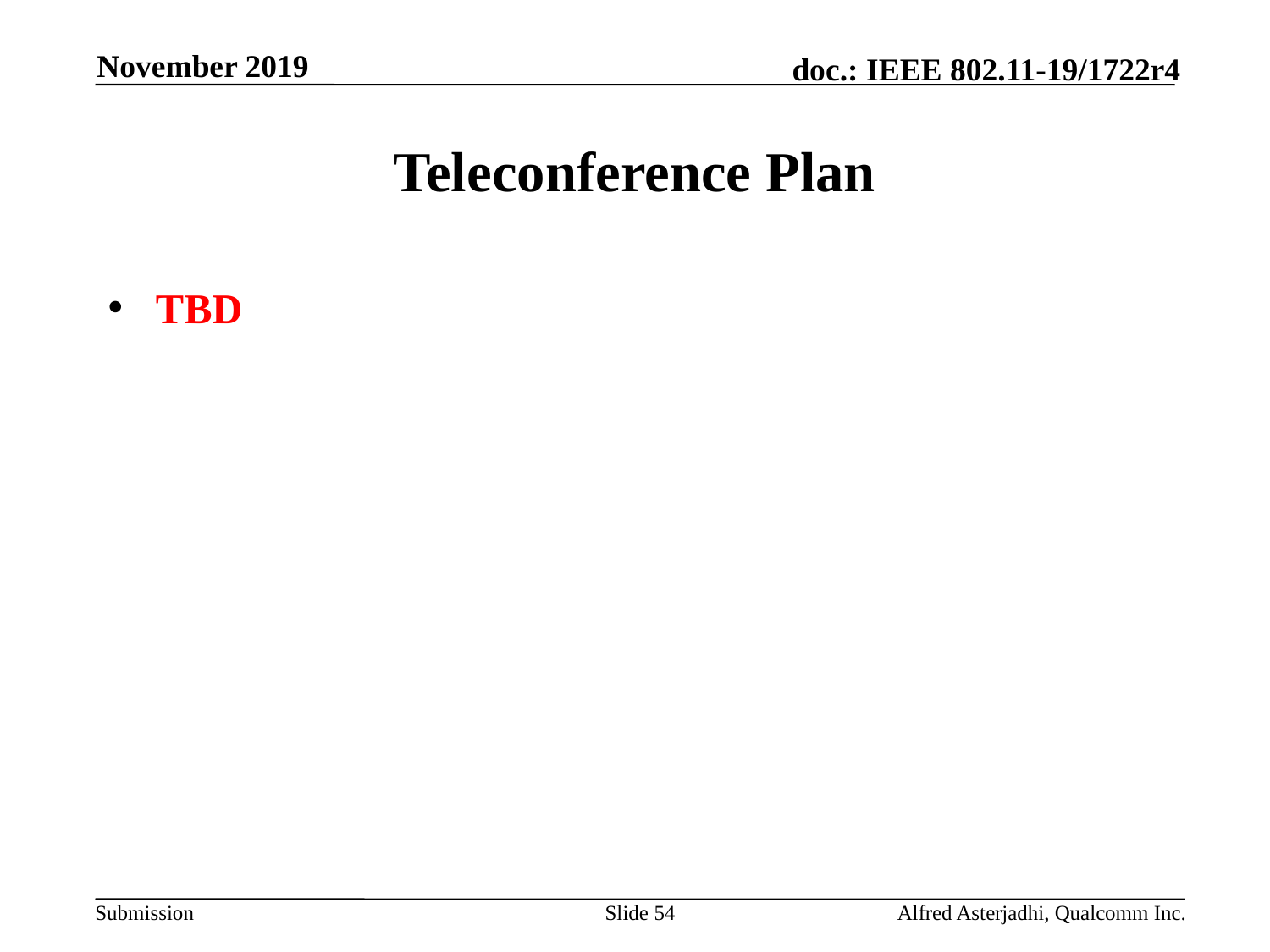

November 2019
# Teleconference Plan
TBD
Slide 54
Alfred Asterjadhi, Qualcomm Inc.